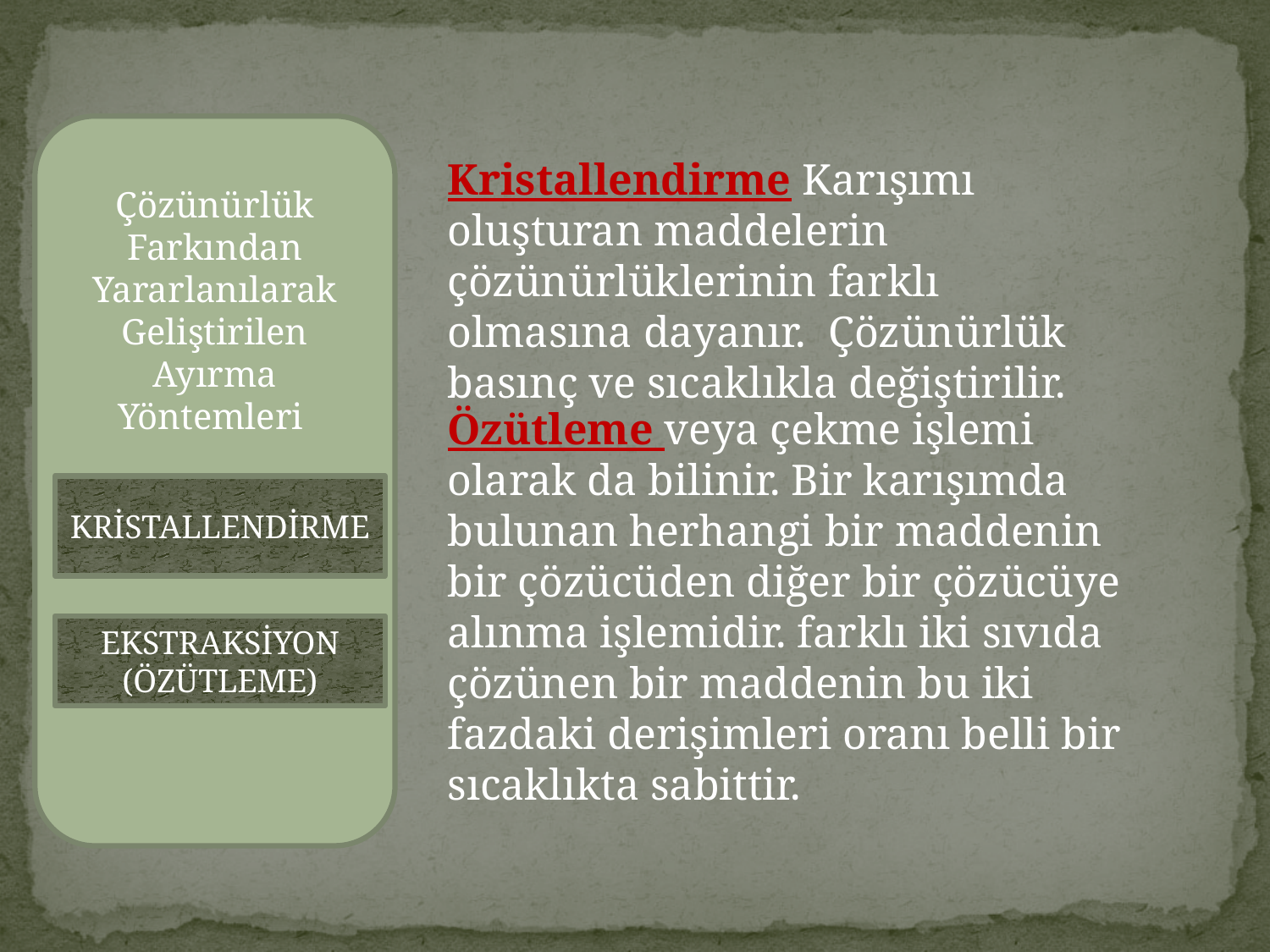

Kristallendirme Karışımı oluşturan maddelerin çözünürlüklerinin farklı olmasına dayanır.  Çözünürlük basınç ve sıcaklıkla değiştirilir.
Çözünürlük Farkından Yararlanılarak Geliştirilen Ayırma Yöntemleri
Özütleme veya çekme işlemi olarak da bilinir. Bir karışımda bulunan herhangi bir maddenin bir çözücüden diğer bir çözücüye alınma işlemidir. farklı iki sıvıda çözünen bir maddenin bu iki fazdaki derişimleri oranı belli bir sıcaklıkta sabittir.
KRİSTALLENDİRME
EKSTRAKSİYON
(ÖZÜTLEME)